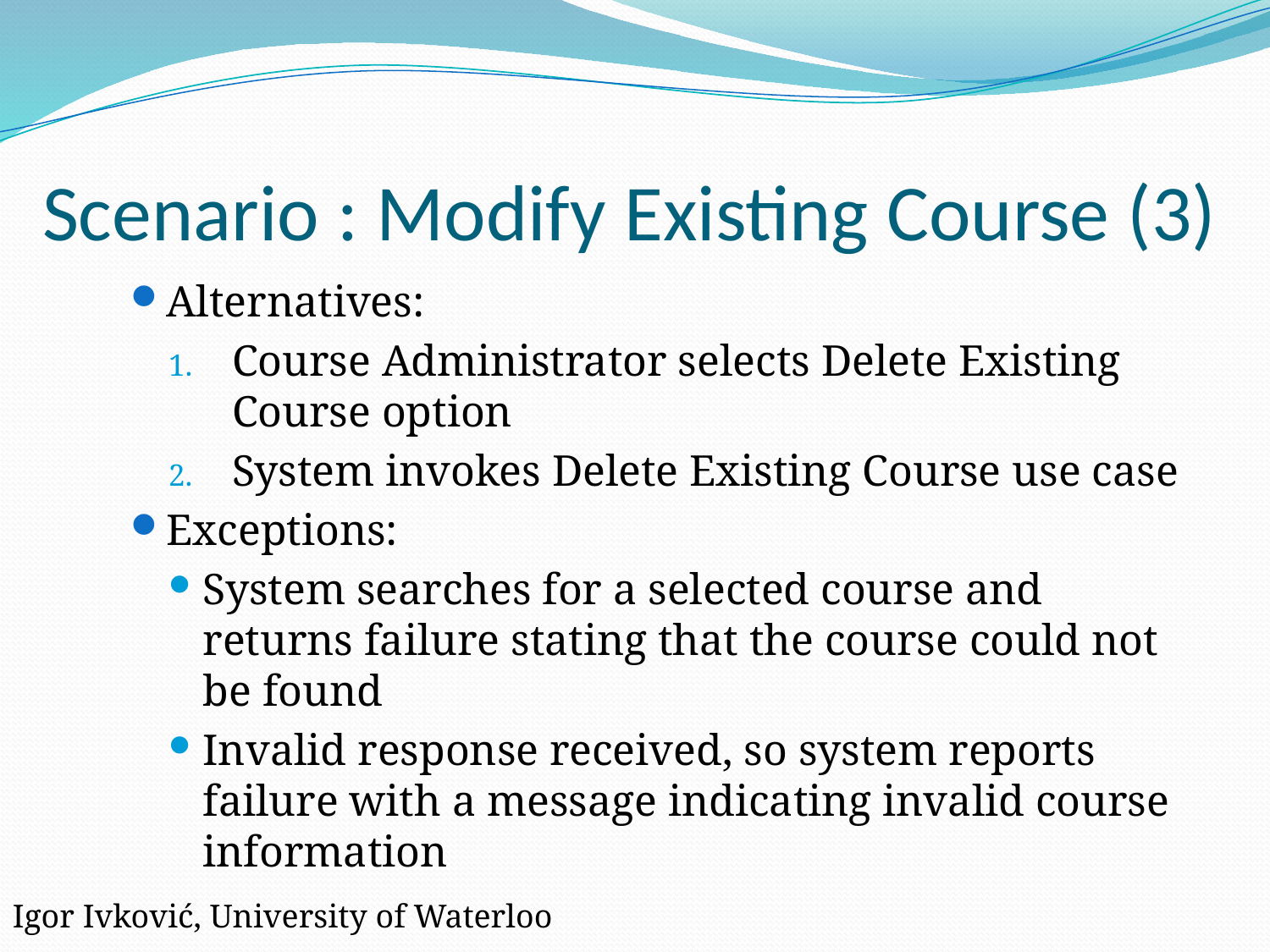

# Scenario : Modify Existing Course (3)
Alternatives:
Course Administrator selects Delete Existing Course option
System invokes Delete Existing Course use case
Exceptions:
System searches for a selected course and returns failure stating that the course could not be found
Invalid response received, so system reports failure with a message indicating invalid course information
Igor Ivković, University of Waterloo